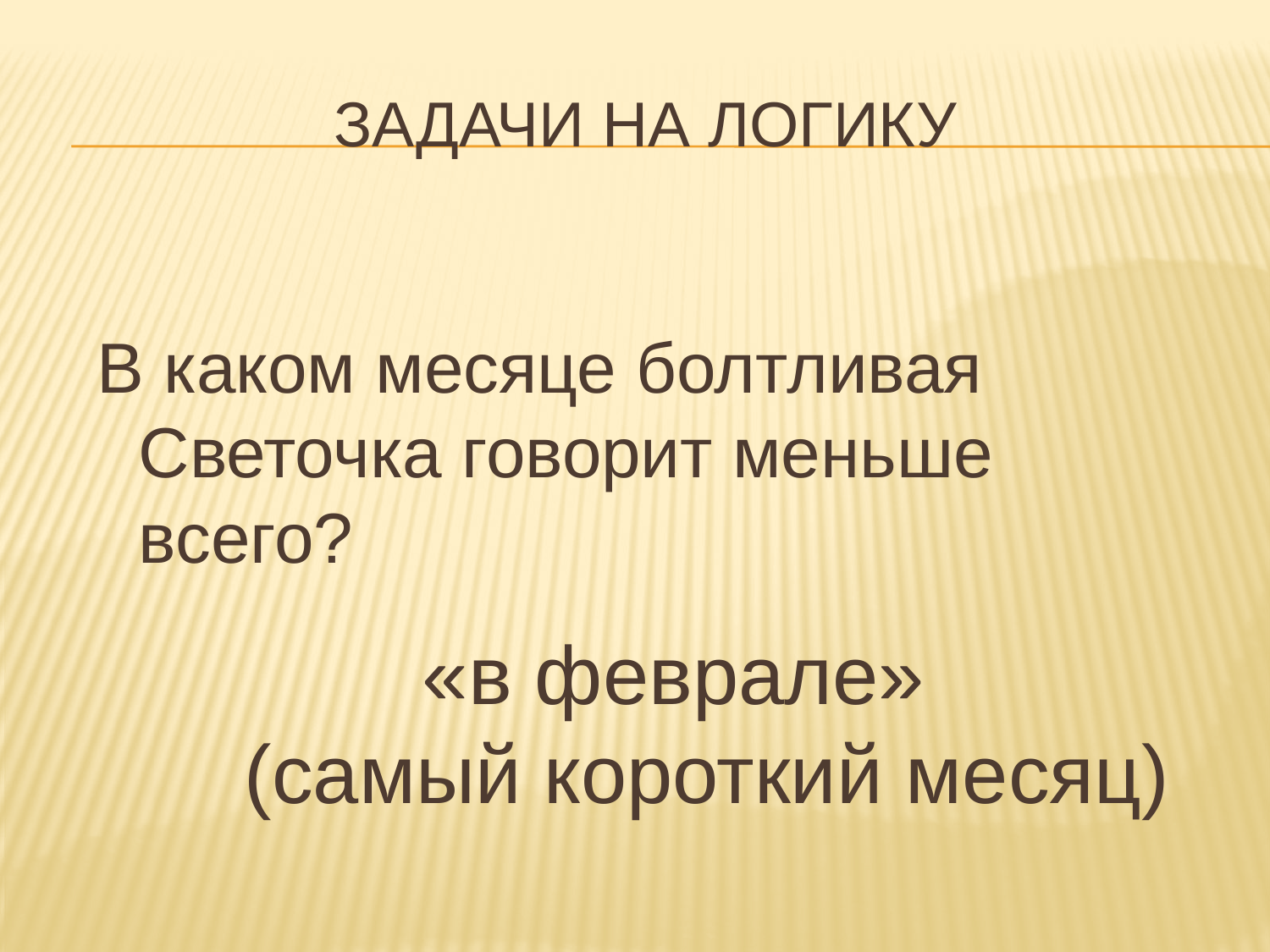

# Задачи на ЛОгику
В каком месяце болтливая Светочка говорит меньше всего?
«в феврале»
(самый короткий месяц)